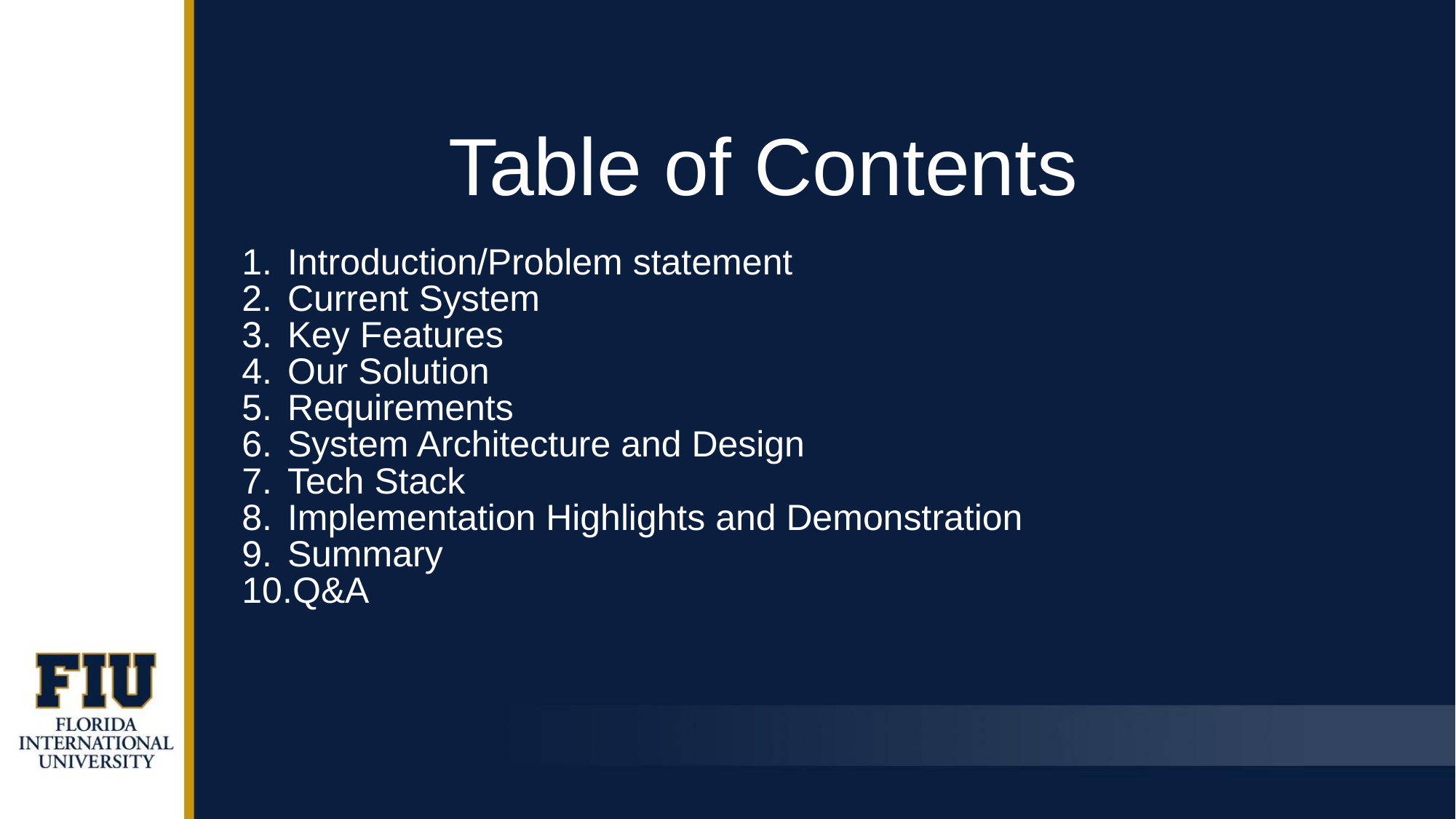

# Table of Contents
Introduction/Problem statement
Current System
Key Features
Our Solution
Requirements
System Architecture and Design
Tech Stack
Implementation Highlights and Demonstration
Summary
Q&A